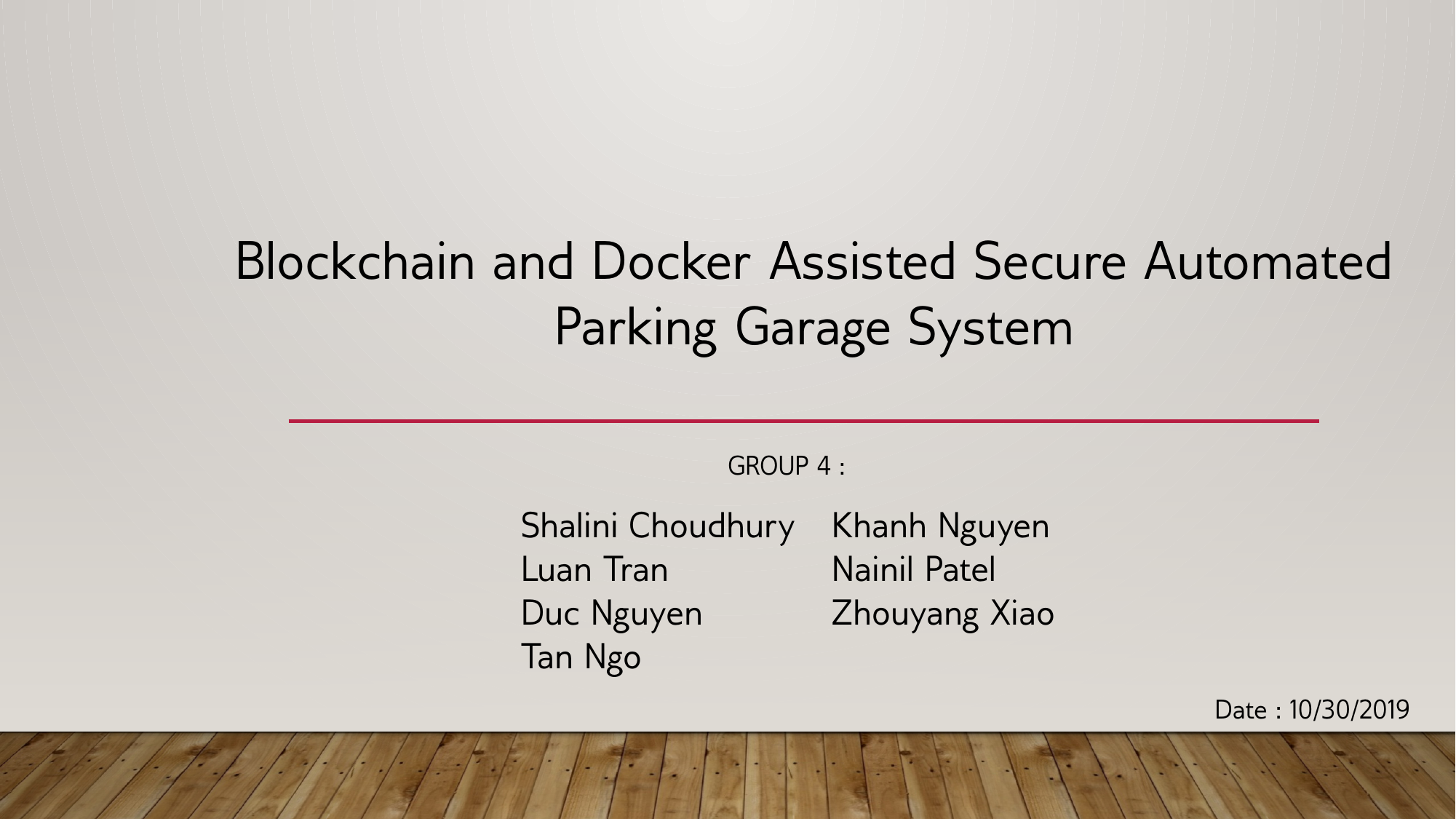

Blockchain and Docker Assisted Secure Automated Parking Garage System
Group 4 :

Shalini Choudhury
Luan Tran
Duc Nguyen
Tan Ngo

Khanh Nguyen
Nainil Patel
Zhouyang Xiao

Date : 10/30/2019